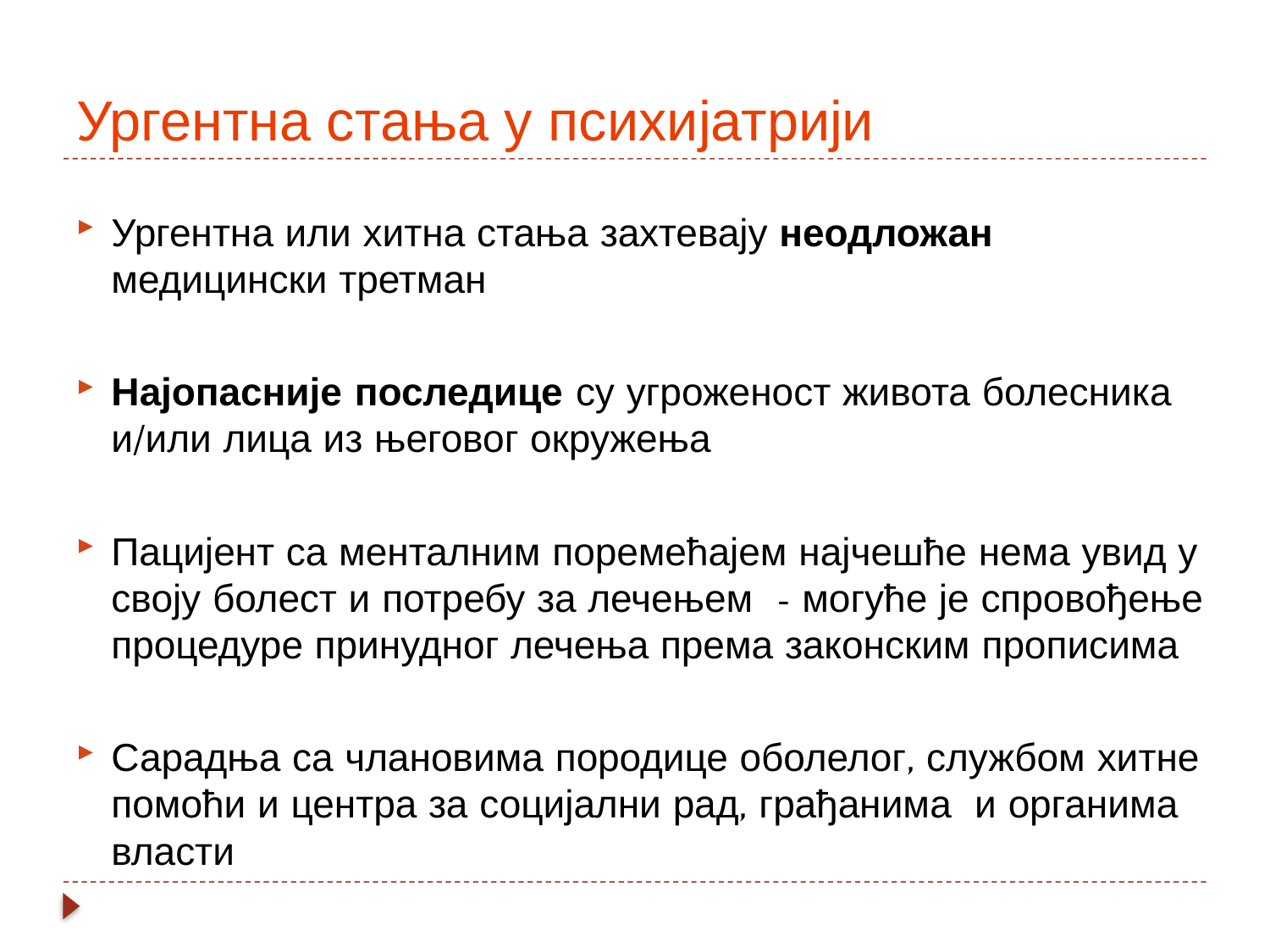

# Ургентна стања у психијатрији
Ургентна или хитна стања захтевају неодложан медицински третман

Најопасније последице су угроженост живота болесника и/или лица из његовог окружења

Пацијент са менталним поремећајем најчешће нема увид у своју болест и потребу за лечењем  − могуће је спровођење процедуре принудног лечења према законским прописима

Сарадња са члановима породице оболелог, службом хитне помоћи и центра за социјални рад, грађанима  и органима власти